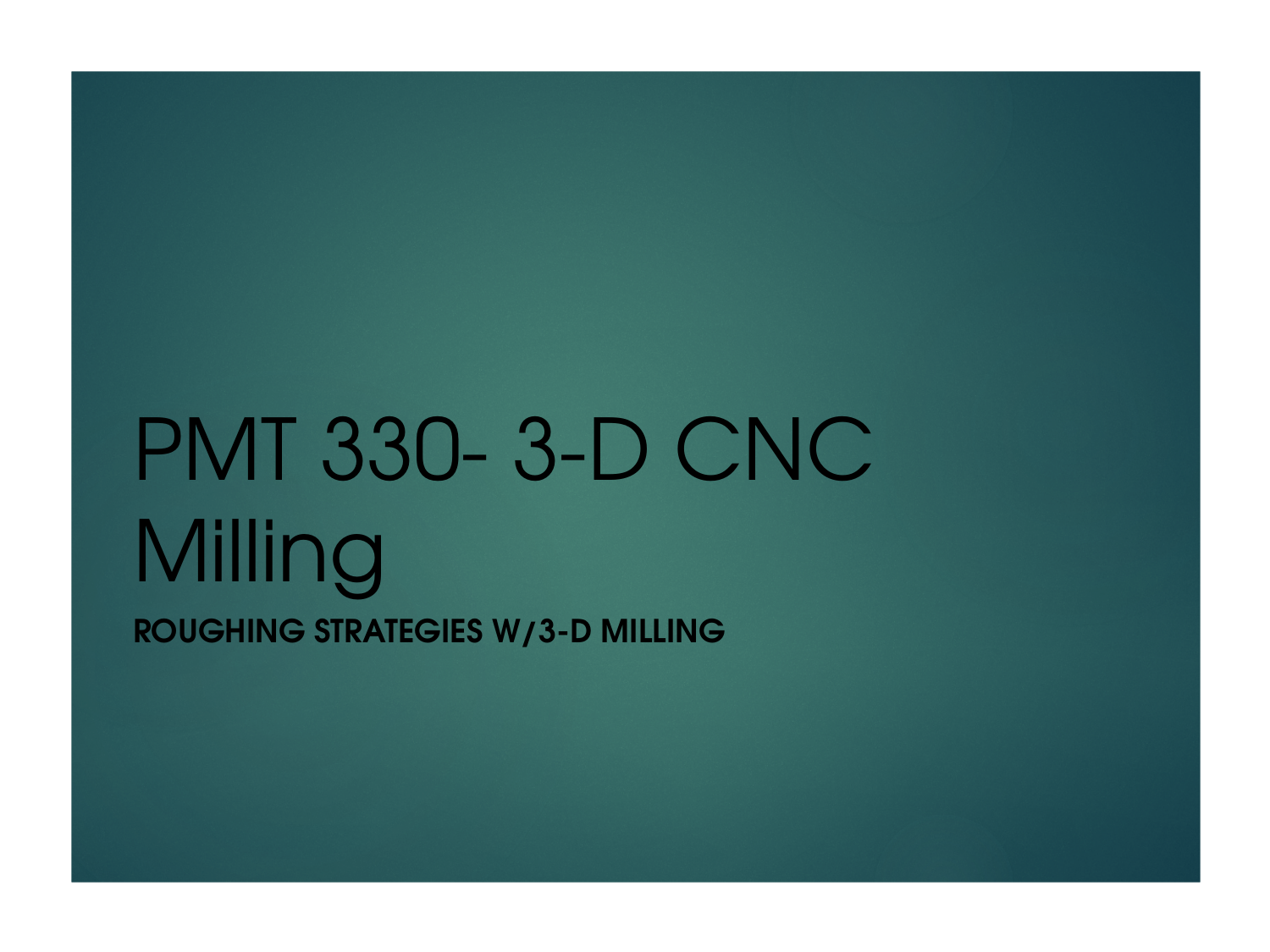

# PMT 330- 3-D CNC Milling
Roughing Strategies w/3-D milling